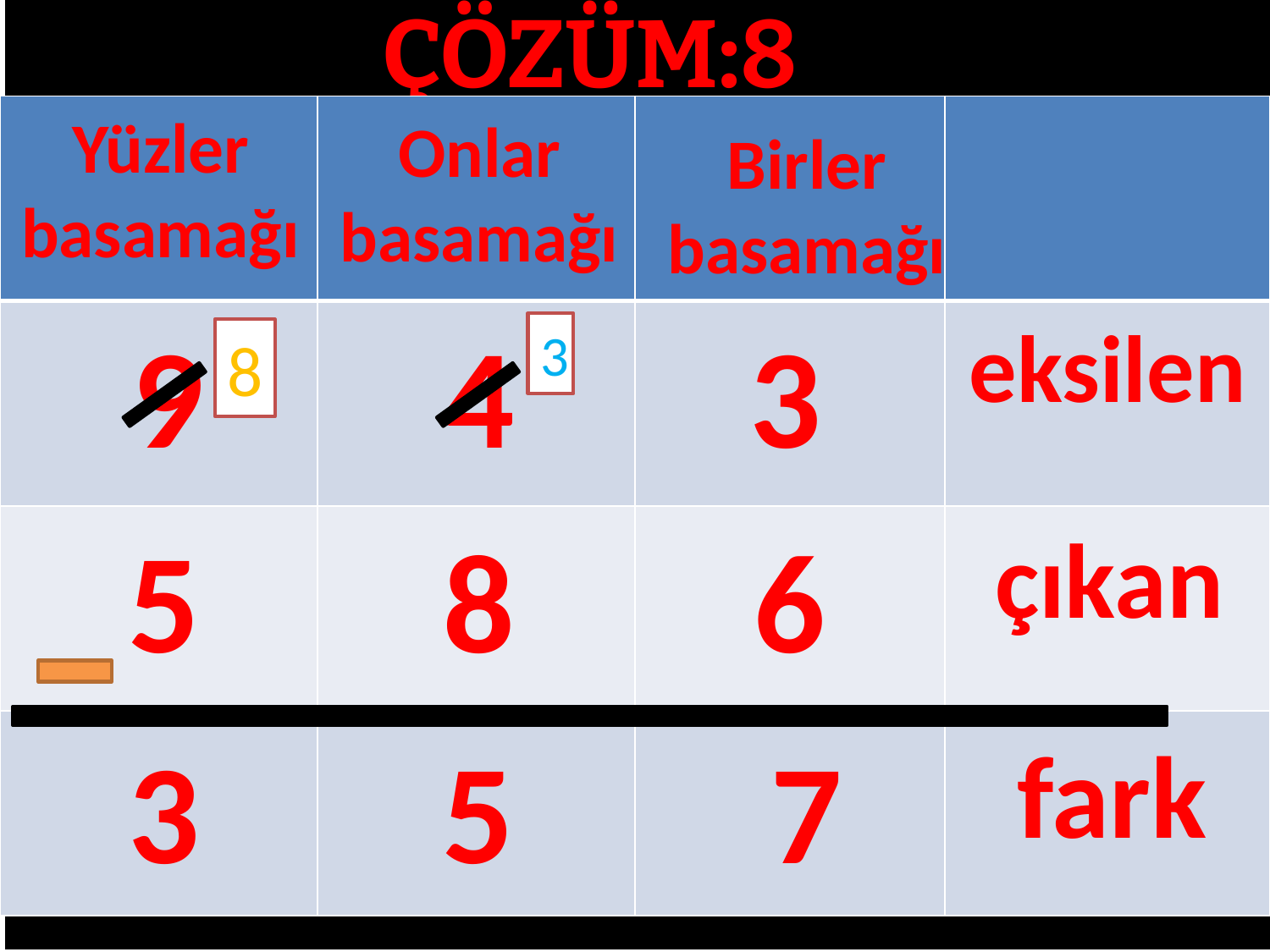

ÇÖZÜM:8
#
|  |  |  |  |
| --- | --- | --- | --- |
|  |  |  |  |
|  |  |  |  |
|  |  |  |  |
Yüzler basamağı
Onlar basamağı
Birler basamağı
9
4
3
eksilen
3
8

5
8
6
çıkan

7
3
5
fark